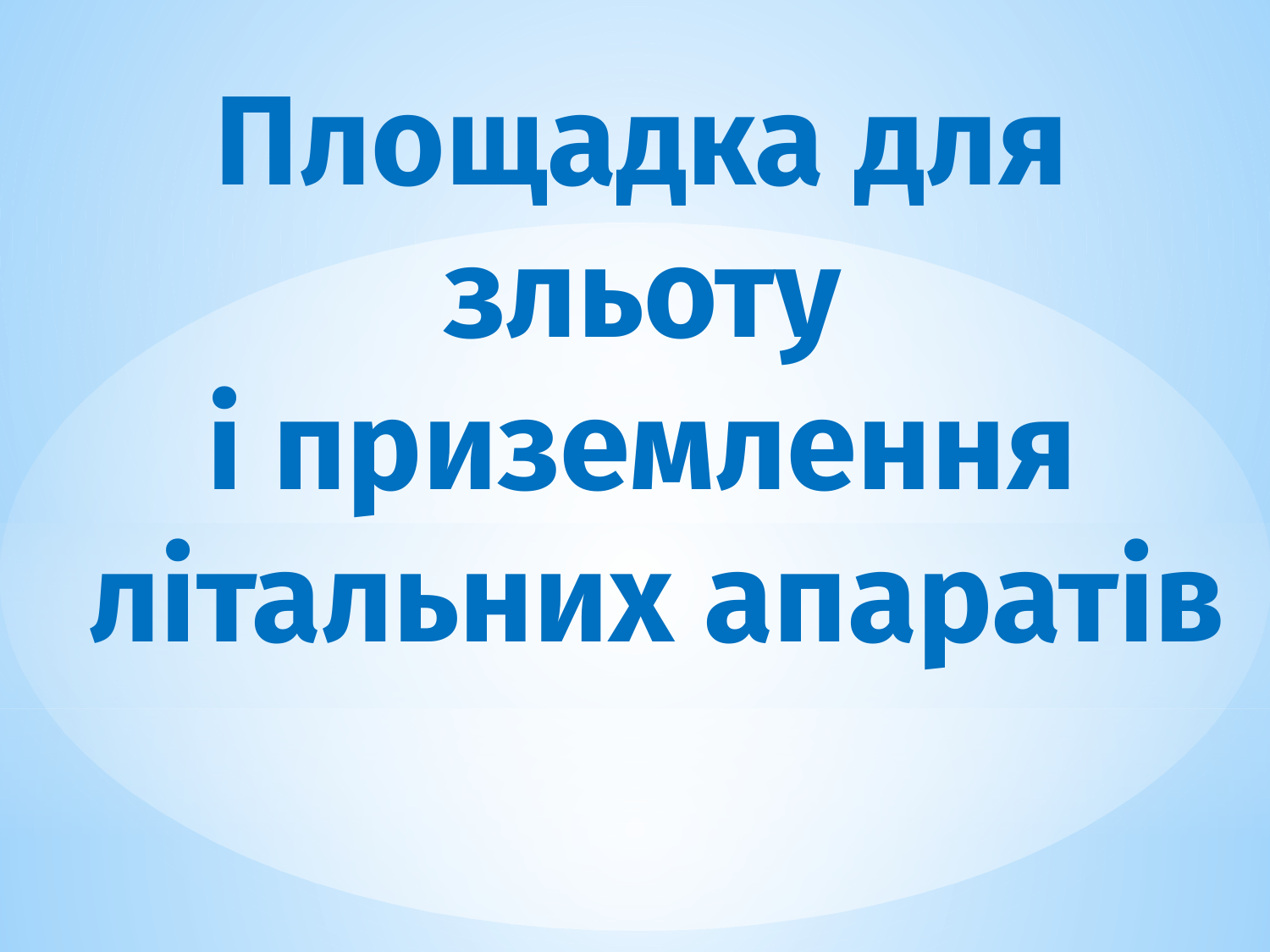

Площадка для
зльоту
і приземлення
літальних апаратів